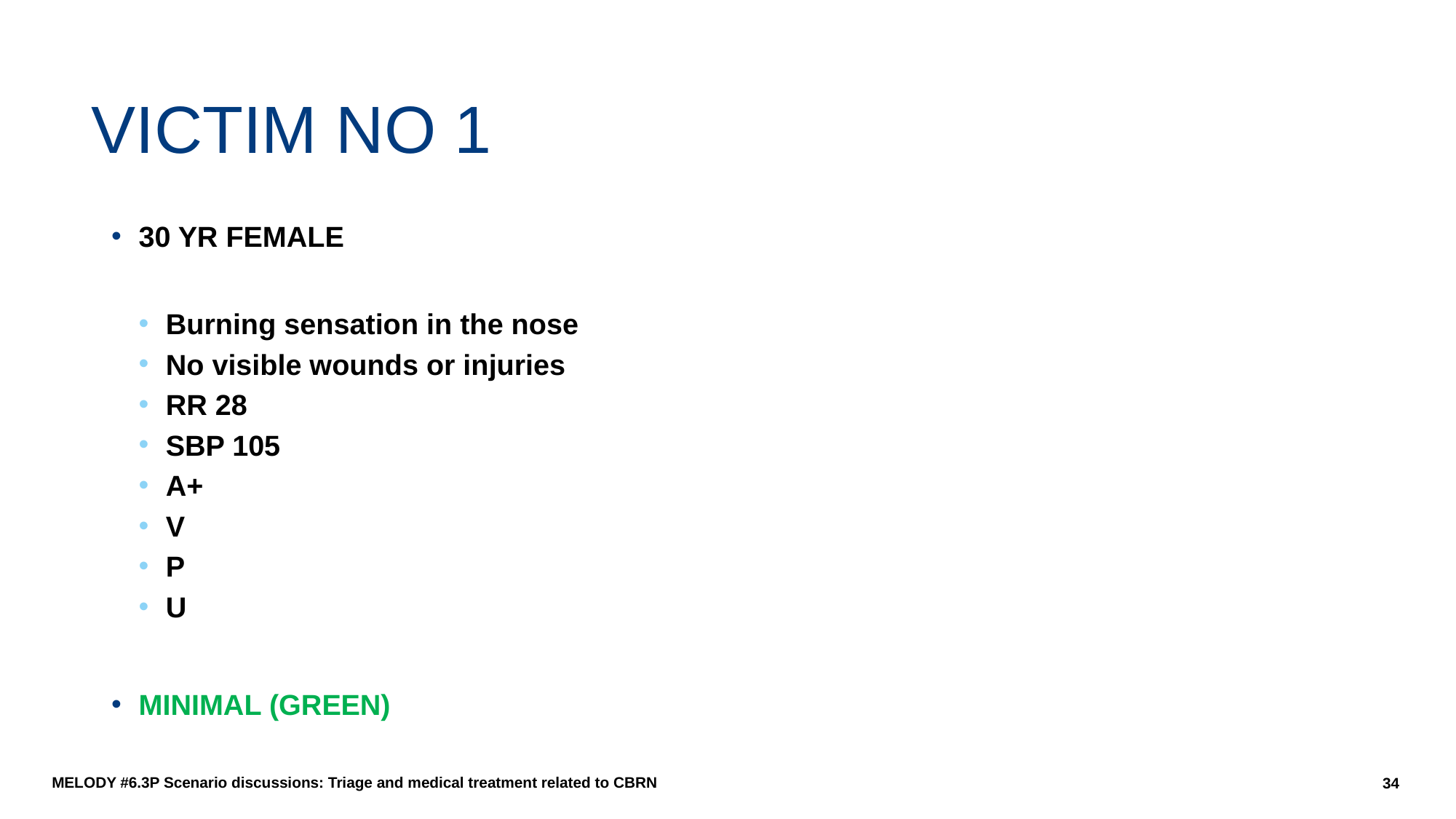

# VICTIM NO 1
30 YR FEMALE

Burning sensation in the nose
No visible wounds or injuries
RR 28
SBP 105
A+
V
P
U

MINIMAL (GREEN)

MELODY #6.3P Scenario discussions: Triage and medical treatment related to CBRN
34